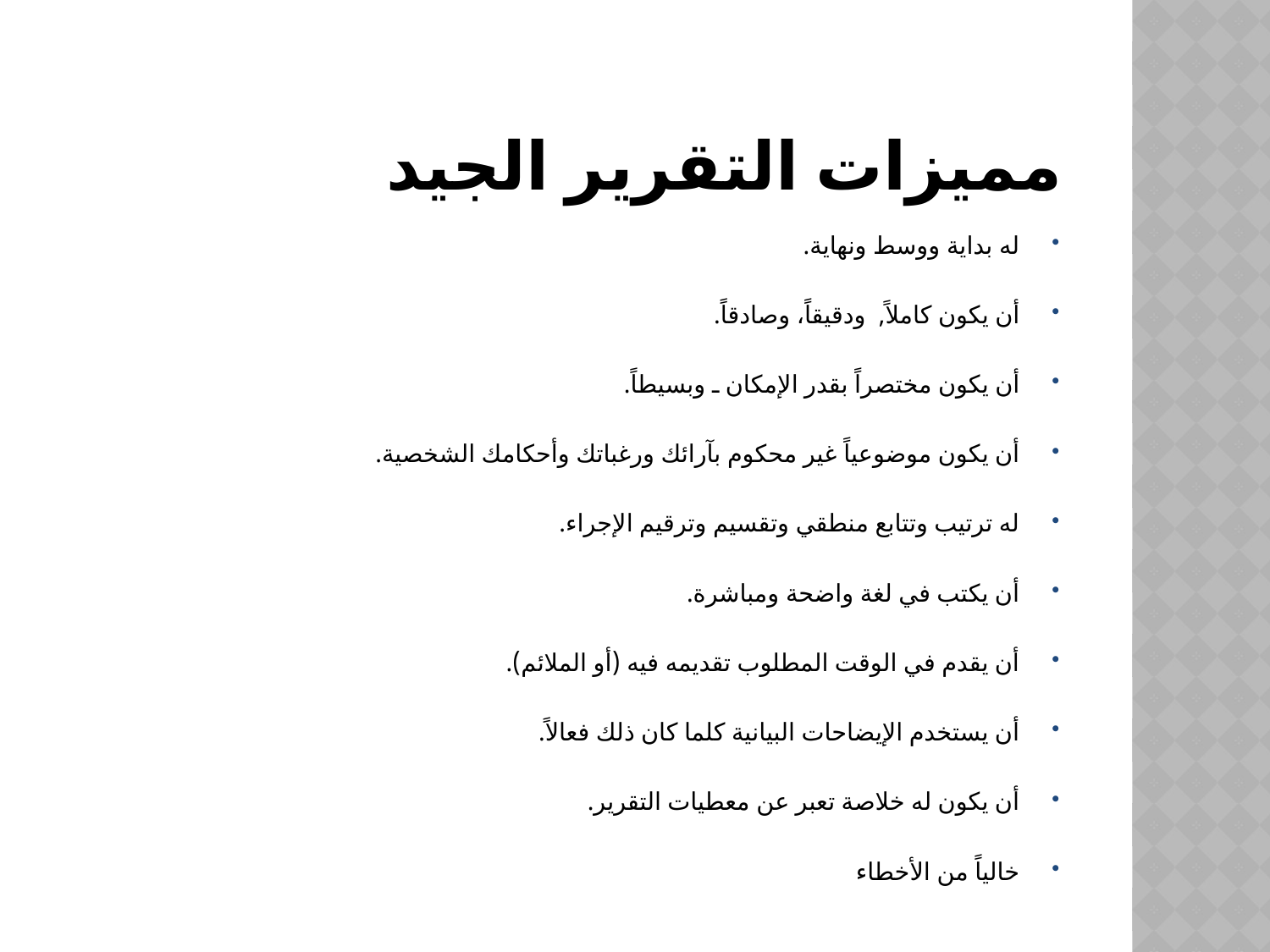

# مميزات التقرير الجيد
له بداية ووسط ونهاية.

أن يكون كاملاً,  ودقيقاً، وصادقاً.

أن يكون مختصراً بقدر الإمكان ـ وبسيطاً.

أن يكون موضوعياً غير محكوم بآرائك ورغباتك وأحكامك الشخصية.

له ترتيب وتتابع منطقي وتقسيم وترقيم الإجراء.

أن يكتب في لغة واضحة ومباشرة.

أن يقدم في الوقت المطلوب تقديمه فيه (أو الملائم).

أن يستخدم الإيضاحات البيانية كلما كان ذلك فعالاً.

أن يكون له خلاصة تعبر عن معطيات التقرير.

خالياً من الأخطاء